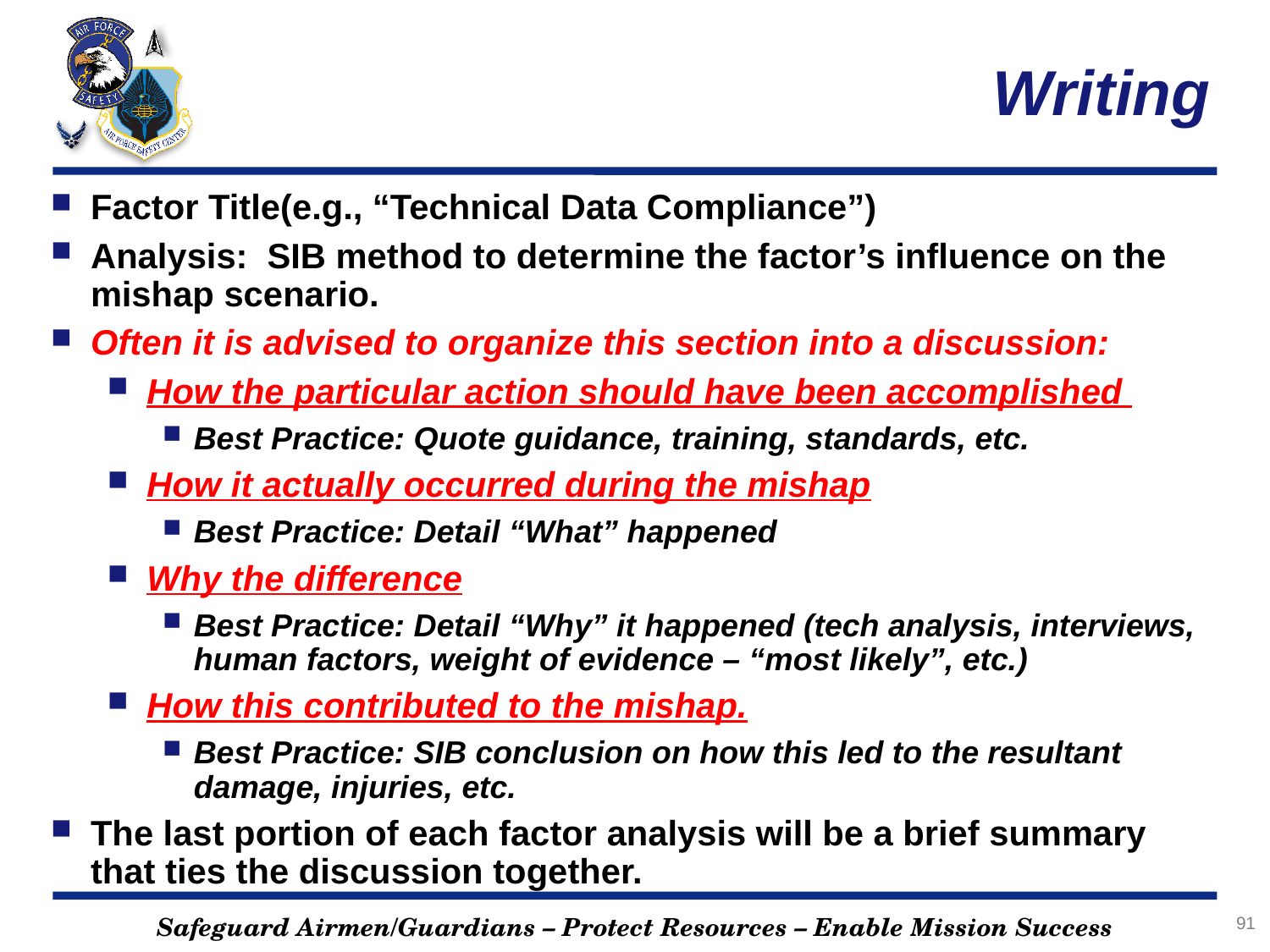

# Writing
Factor Title(e.g., “Technical Data Compliance”)
Analysis:  SIB method to determine the factor’s influence on the mishap scenario.
Often it is advised to organize this section into a discussion:
How the particular action should have been accomplished
Best Practice: Quote guidance, training, standards, etc.
How it actually occurred during the mishap
Best Practice: Detail “What” happened
Why the difference
Best Practice: Detail “Why” it happened (tech analysis, interviews, human factors, weight of evidence – “most likely”, etc.)
How this contributed to the mishap.
Best Practice: SIB conclusion on how this led to the resultant damage, injuries, etc.
The last portion of each factor analysis will be a brief summary that ties the discussion together.
91